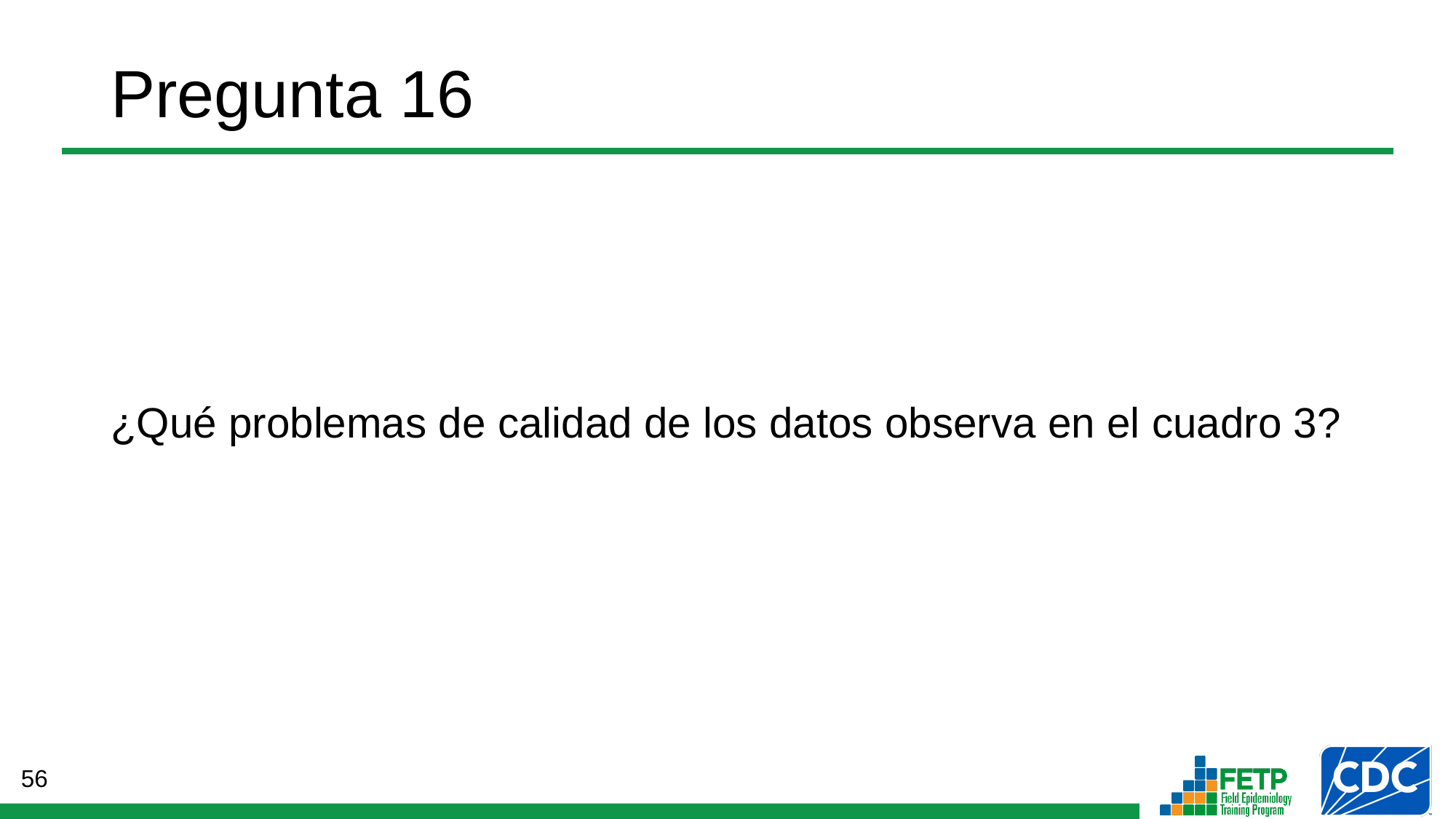

# Pregunta 16
¿Qué problemas de calidad de los datos observa en el cuadro 3?